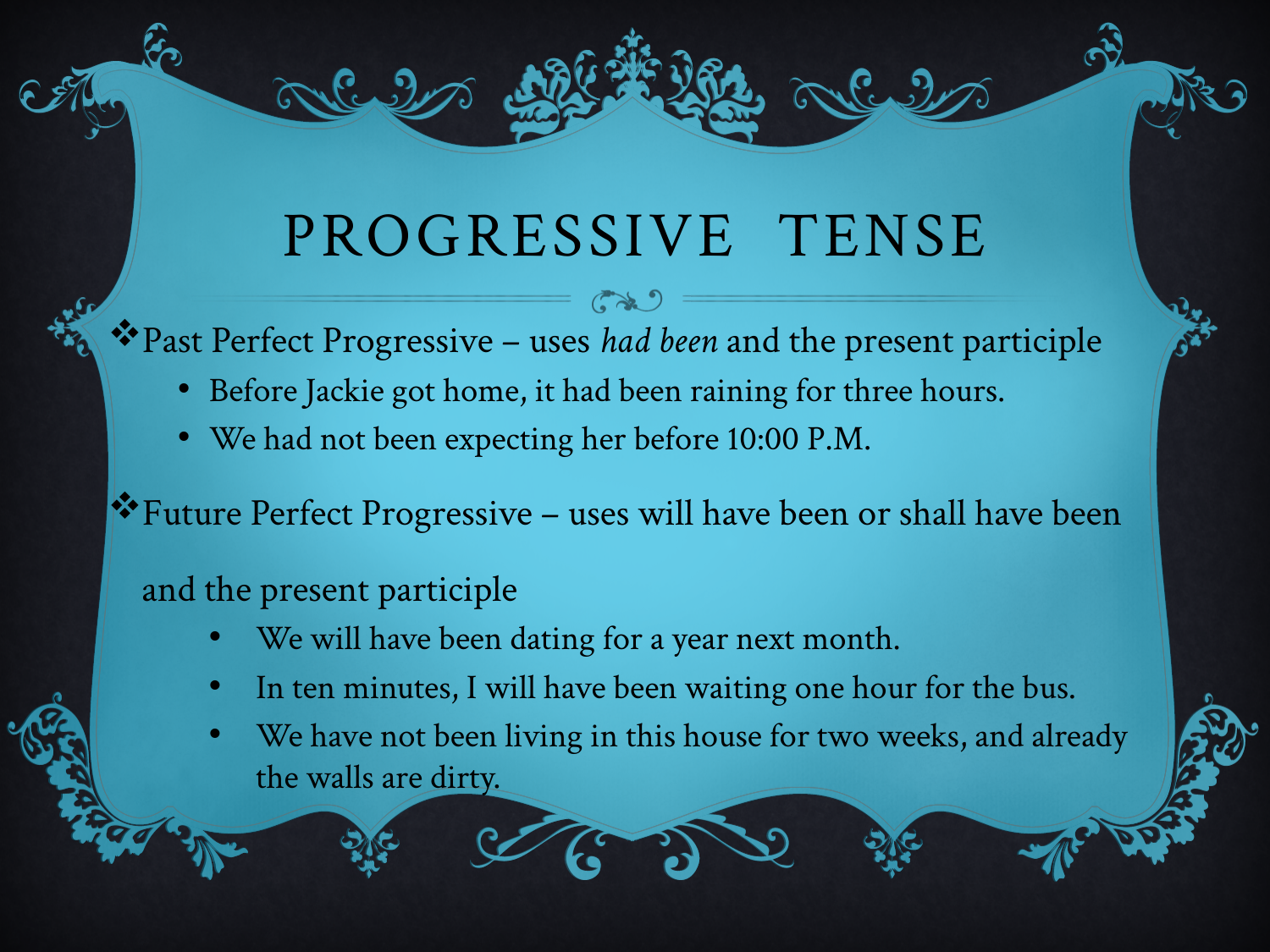

# Progressive  tense
Past Perfect Progressive – uses had been and the present participle
Before Jackie got home, it had been raining for three hours.
We had not been expecting her before 10:00 P.M.
Future Perfect Progressive – uses will have been or shall have been
    and the present participle
We will have been dating for a year next month.
In ten minutes, I will have been waiting one hour for the bus.
We have not been living in this house for two weeks, and already the walls are dirty.